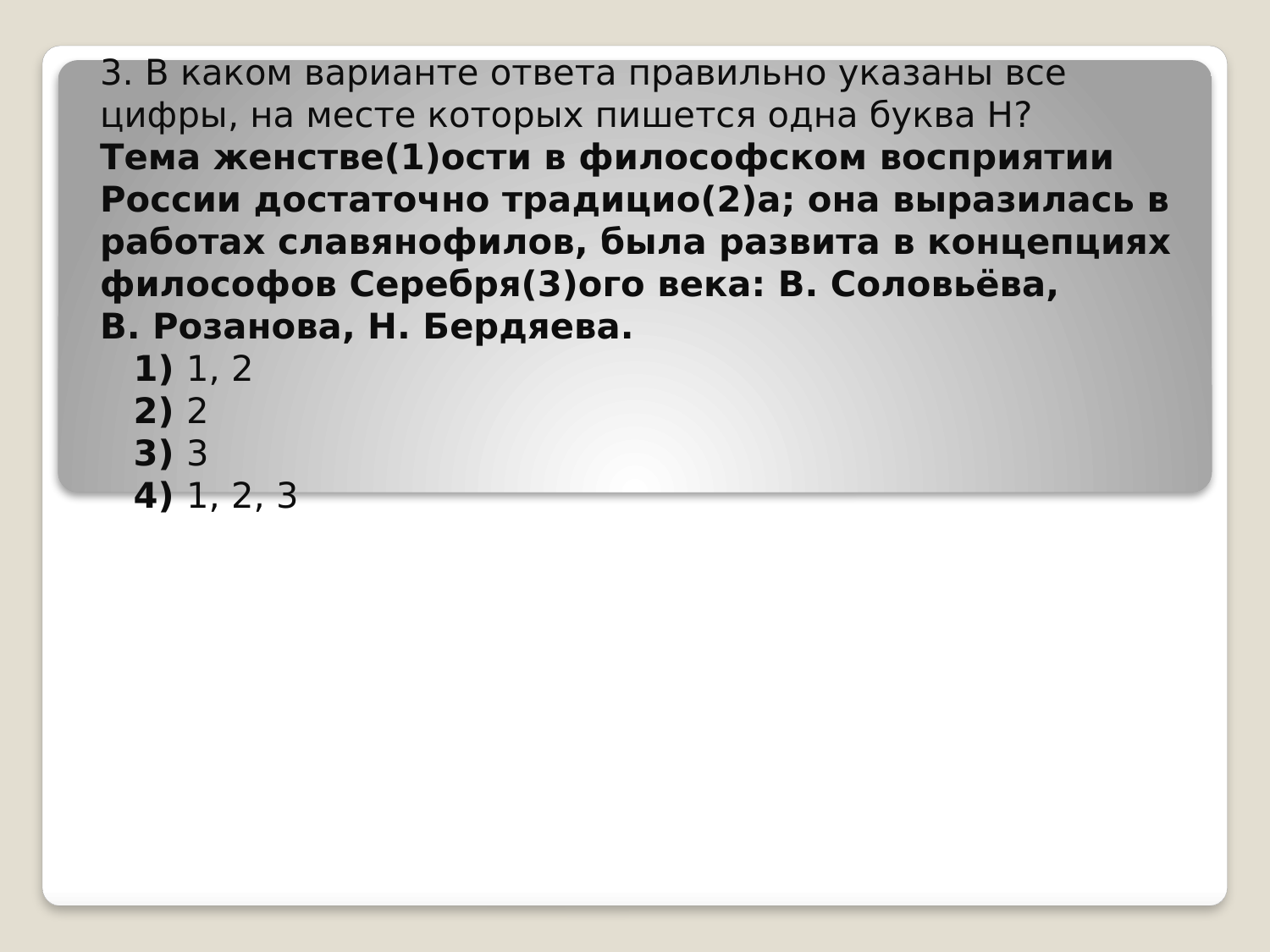

3. В каком варианте ответа правильно указаны все цифры, на месте которых пишется одна буква Н?
Тема женстве(1)ости в философском восприятии России достаточно традицио(2)а; она выразилась в работах славянофилов, была развита в концепциях философов Серебря(3)ого века: В. Соловьёва, В. Розанова, Н. Бердяева.
   1) 1, 2
   2) 2
   3) 3
   4) 1, 2, 3